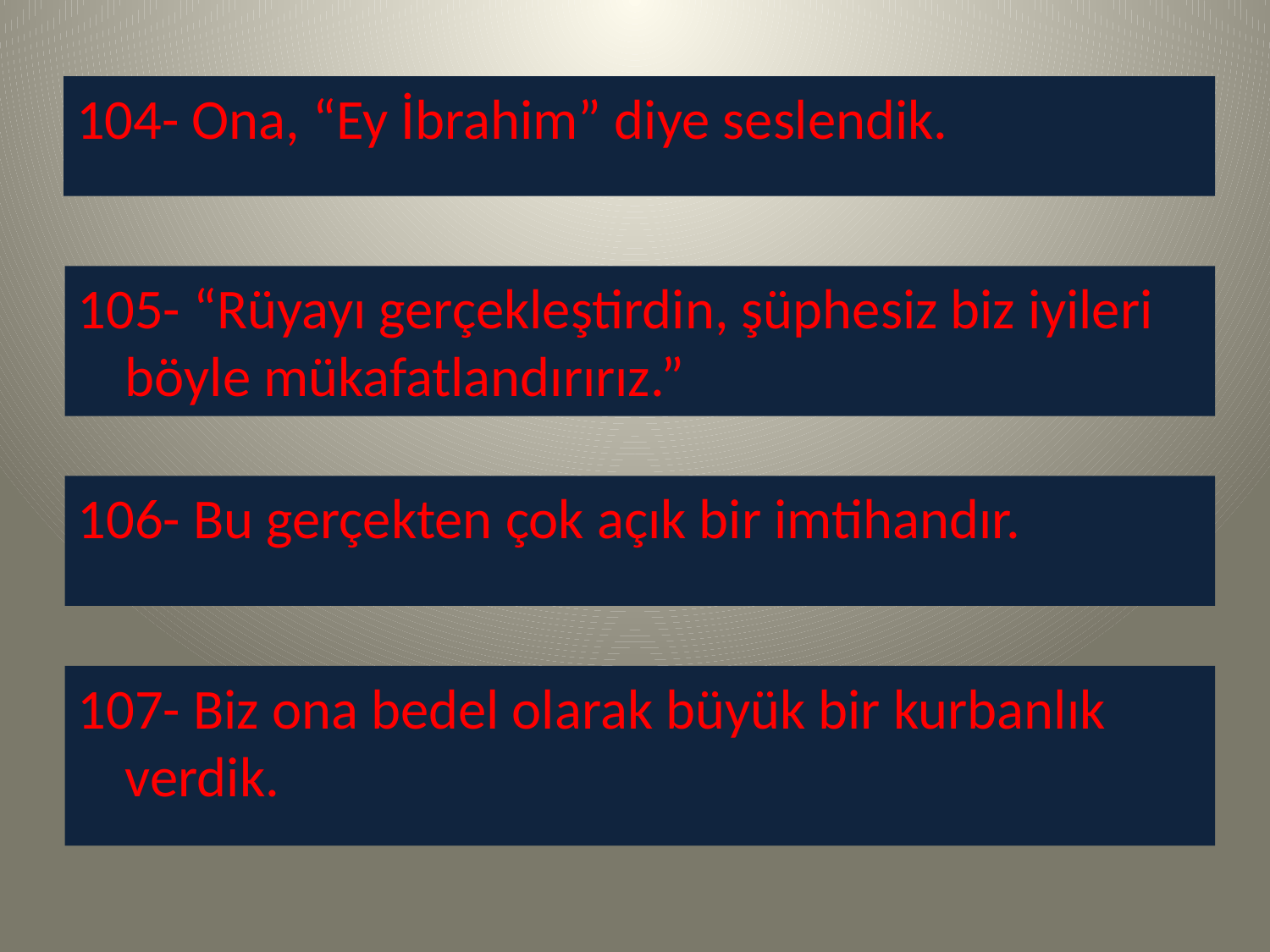

104- Ona, “Ey İbrahim” diye seslendik.
105- “Rüyayı gerçekleştirdin, şüphesiz biz iyileri böyle mükafatlandırırız.”
106- Bu gerçekten çok açık bir imtihandır.
107- Biz ona bedel olarak büyük bir kurbanlık verdik.